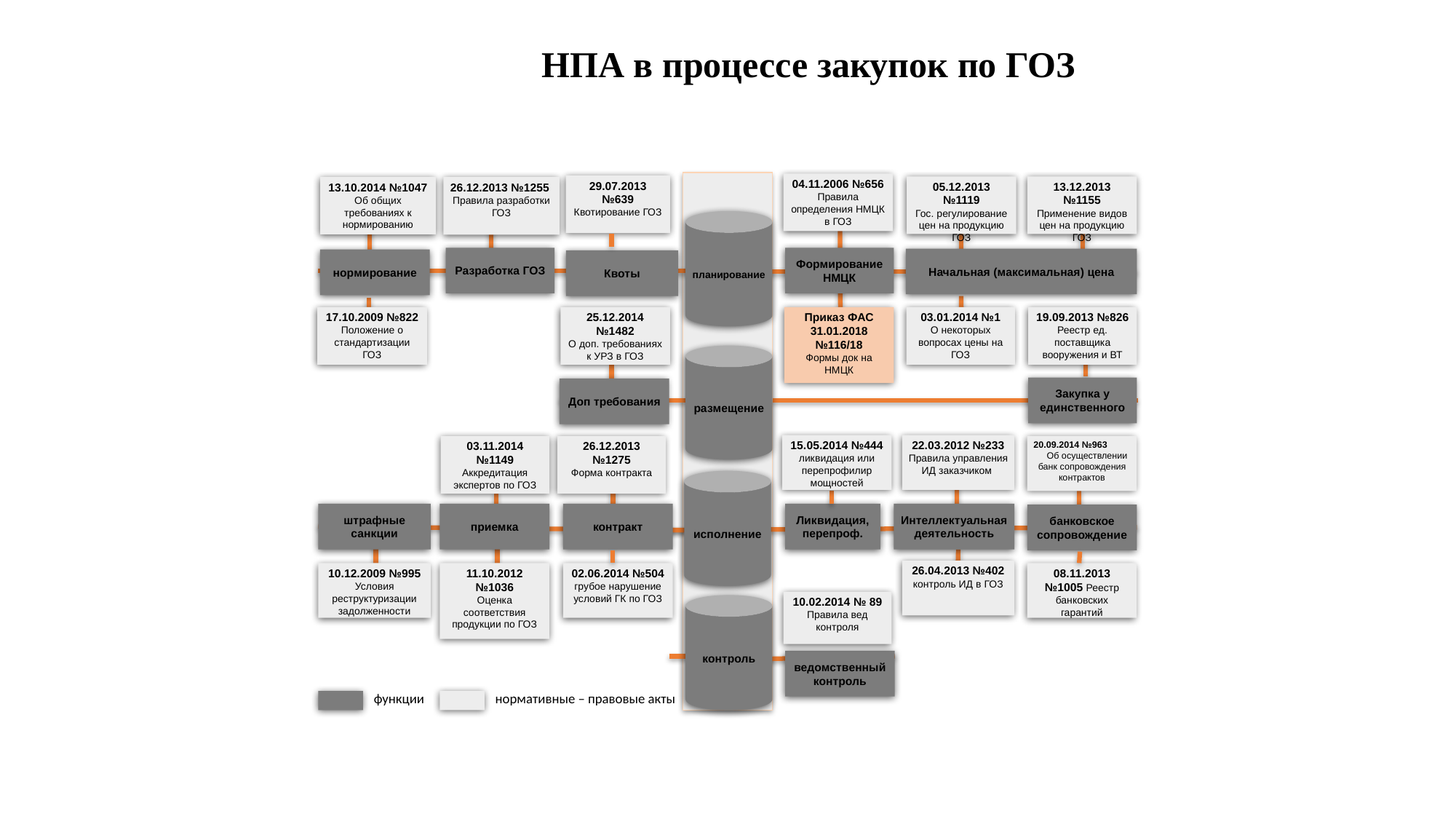

НПА в процессе закупок по ГОЗ

04.11.2006 №656
Правила определения НМЦК в ГОЗ
29.07.2013 №639 Квотирование ГОЗ
05.12.2013 №1119
Гос. регулирование цен на продукцию ГОЗ
13.12.2013 №1155
Применение видов цен на продукцию ГОЗ
26.12.2013 №1255
Правила разработки ГОЗ
13.10.2014 №1047 Об общих требованиях к нормированию
планирование
Разработка ГОЗ

Формирование НМЦК

Начальная (максимальная) цена

нормирование

Квоты
17.10.2009 №822 Положение о стандартизации ГОЗ
25.12.2014 №1482
О доп. требованиях к УРЗ в ГОЗ
Приказ ФАС 31.01.2018 №116/18
Формы док на НМЦК
03.01.2014 №1
О некоторых вопросах цены на ГОЗ
19.09.2013 №826
Реестр ед. поставщика вооружения и ВТ
размещение
Закупка у единственного
Доп требования
15.05.2014 №444 ликвидация или перепрофилир мощностей
22.03.2012 №233 Правила управления ИД заказчиком
03.11.2014 №1149
Аккредитация экспертов по ГОЗ
26.12.2013 №1275
Форма контракта
20.09.2014 №963              Об осуществлении банк сопровождения контрактов
исполнение
штрафные санкции
приемка
контракт
Ликвидация, перепроф.
Интеллектуальная деятельность
банковское сопровождение
26.04.2013 №402 контроль ИД в ГОЗ
10.12.2009 №995
Условия реструктуризации задолженности
11.10.2012 №1036
Оценка соответствия продукции по ГОЗ
02.06.2014 №504 грубое нарушение условий ГК по ГОЗ
08.11.2013 №1005 Реестр банковских гарантий
10.02.2014 № 89 Правила вед контроля
контроль
ведомственный контроль
функции
нормативные – правовые акты

18